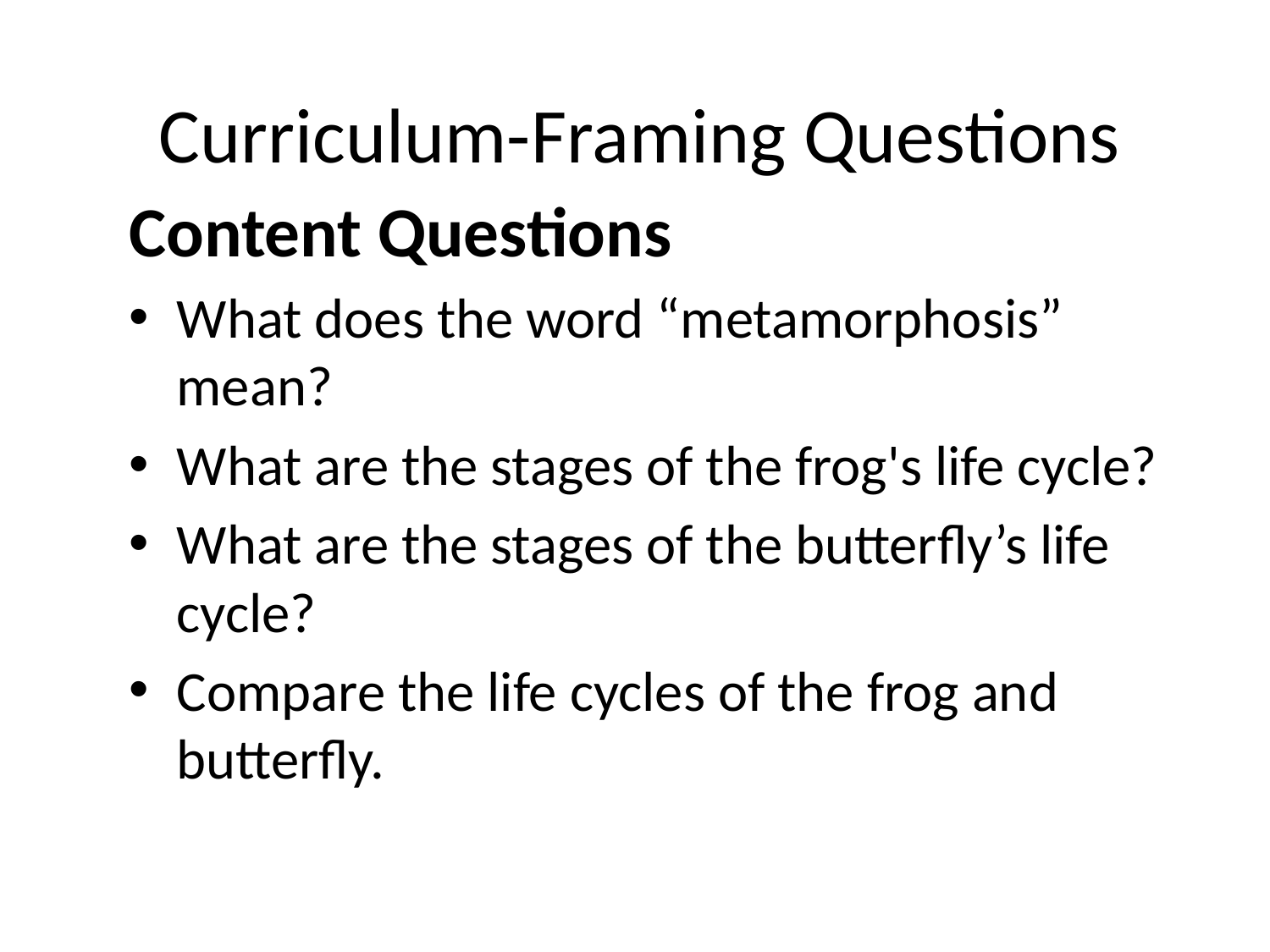

# Curriculum-Framing Questions
Content Questions
What does the word “metamorphosis” mean?
What are the stages of the frog's life cycle?
What are the stages of the butterfly’s life cycle?
Compare the life cycles of the frog and butterfly.